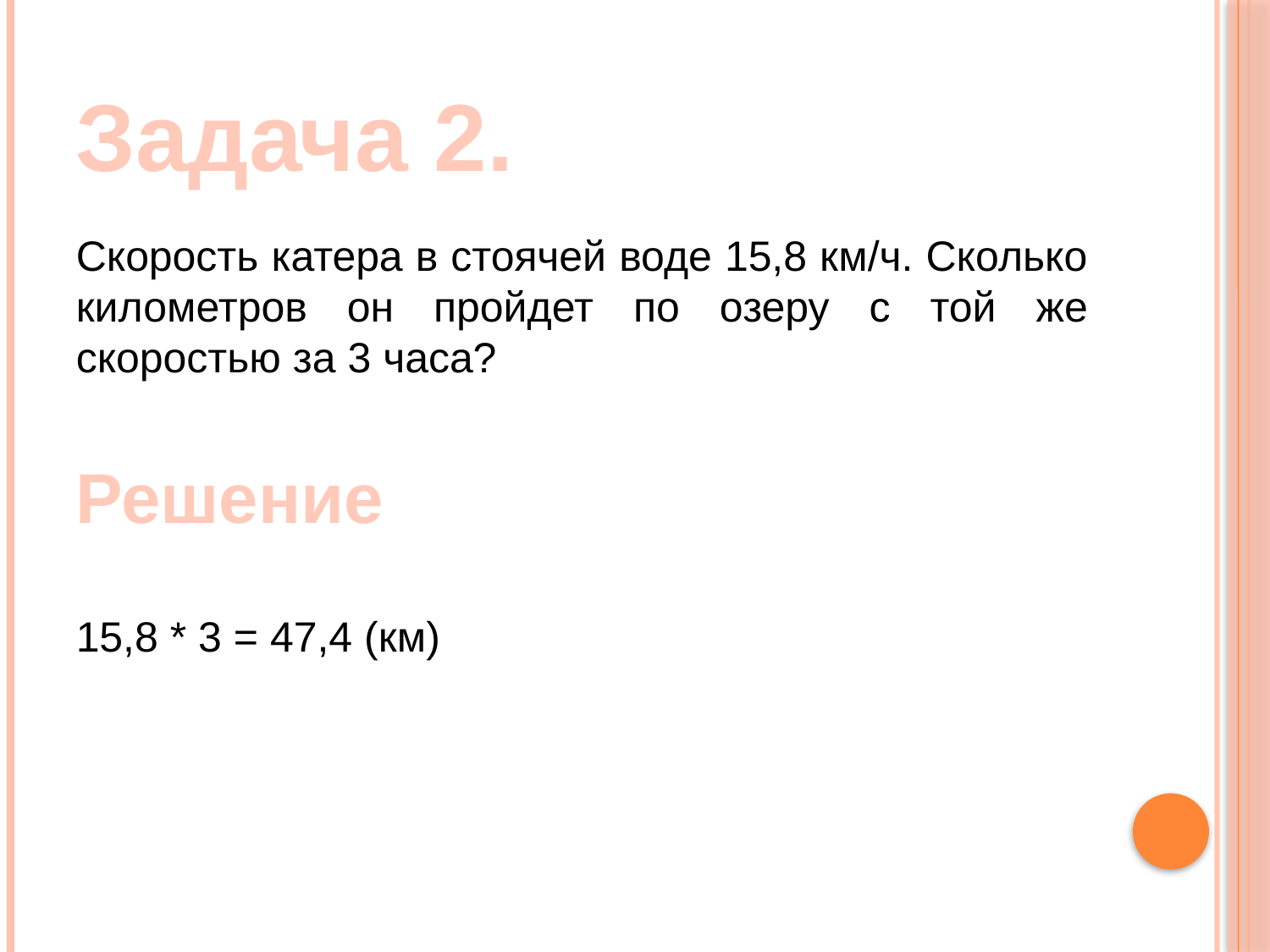

# Задача 2.
Скорость катера в стоячей воде 15,8 км/ч. Сколько километров он пройдет по озеру с той же скоростью за 3 часа?

Решение

15,8 * 3 = 47,4 (км)